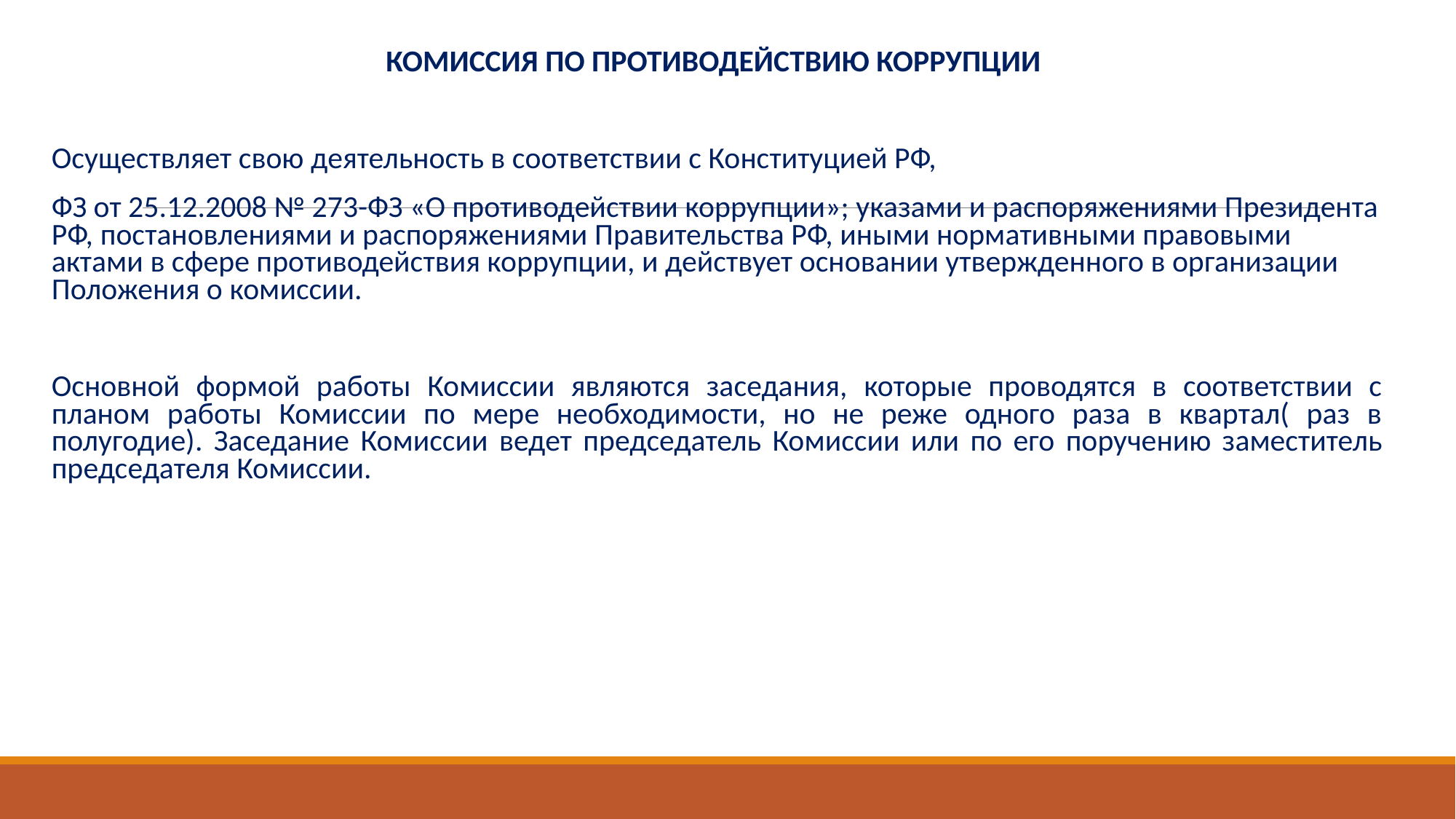

КОМИССИЯ ПО ПРОТИВОДЕЙСТВИЮ КОРРУПЦИИ

Осуществляет свою деятельность в соответствии с Конституцией РФ,
ФЗ от 25.12.2008 № 273-ФЗ «О противодействии коррупции»; указами и распоряжениями Президента РФ, постановлениями и распоряжениями Правительства РФ, иными нормативными правовыми актами в сфере противодействия коррупции, и действует основании утвержденного в организации Положения о комиссии.

Основной формой работы Комиссии являются заседания, которые проводятся в соответствии с планом работы Комиссии по мере необходимости, но не реже одного раза в квартал( раз в полугодие). Заседание Комиссии ведет председатель Комиссии или по его поручению заместитель председателя Комиссии.